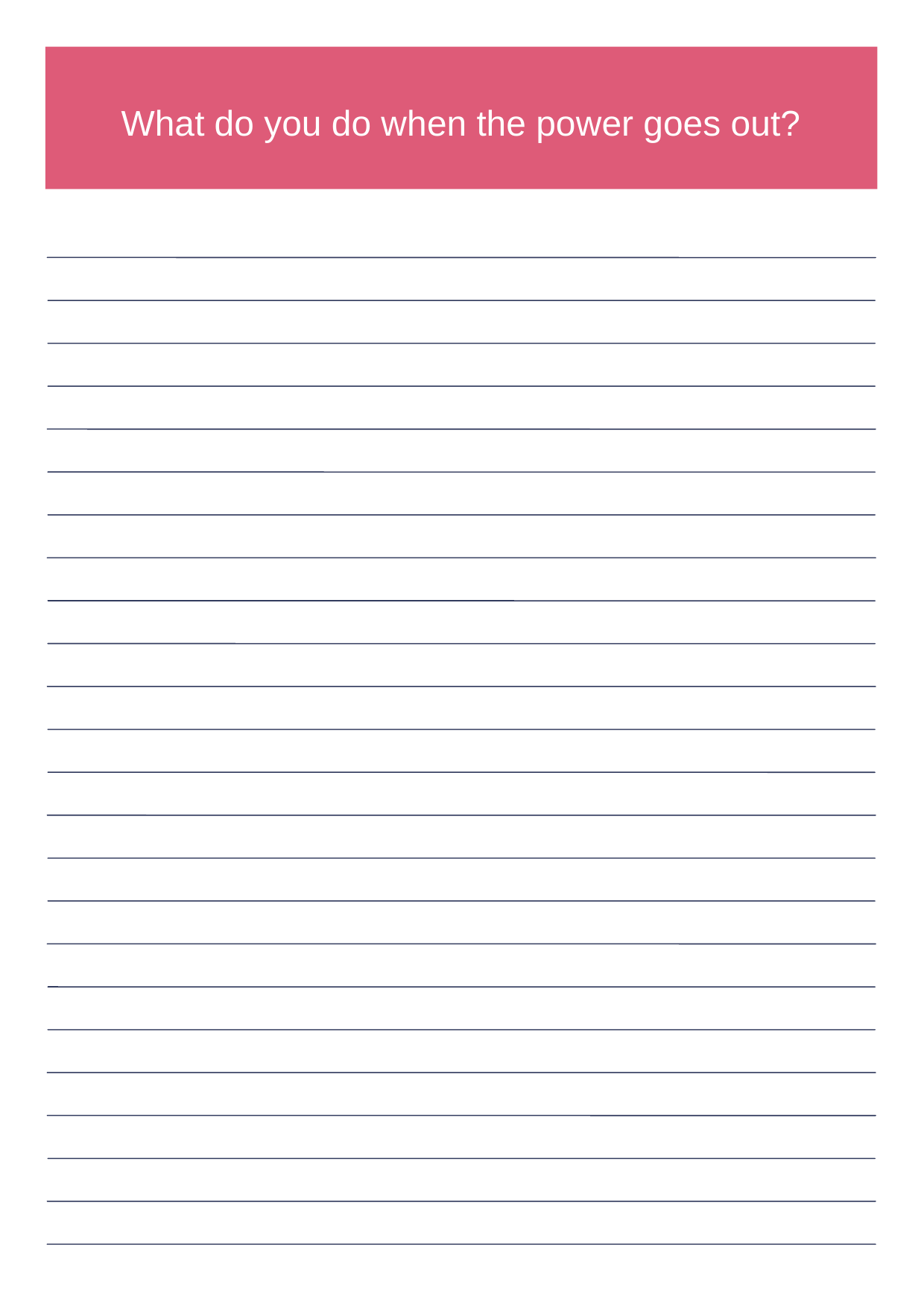

What do you do when the power goes out?